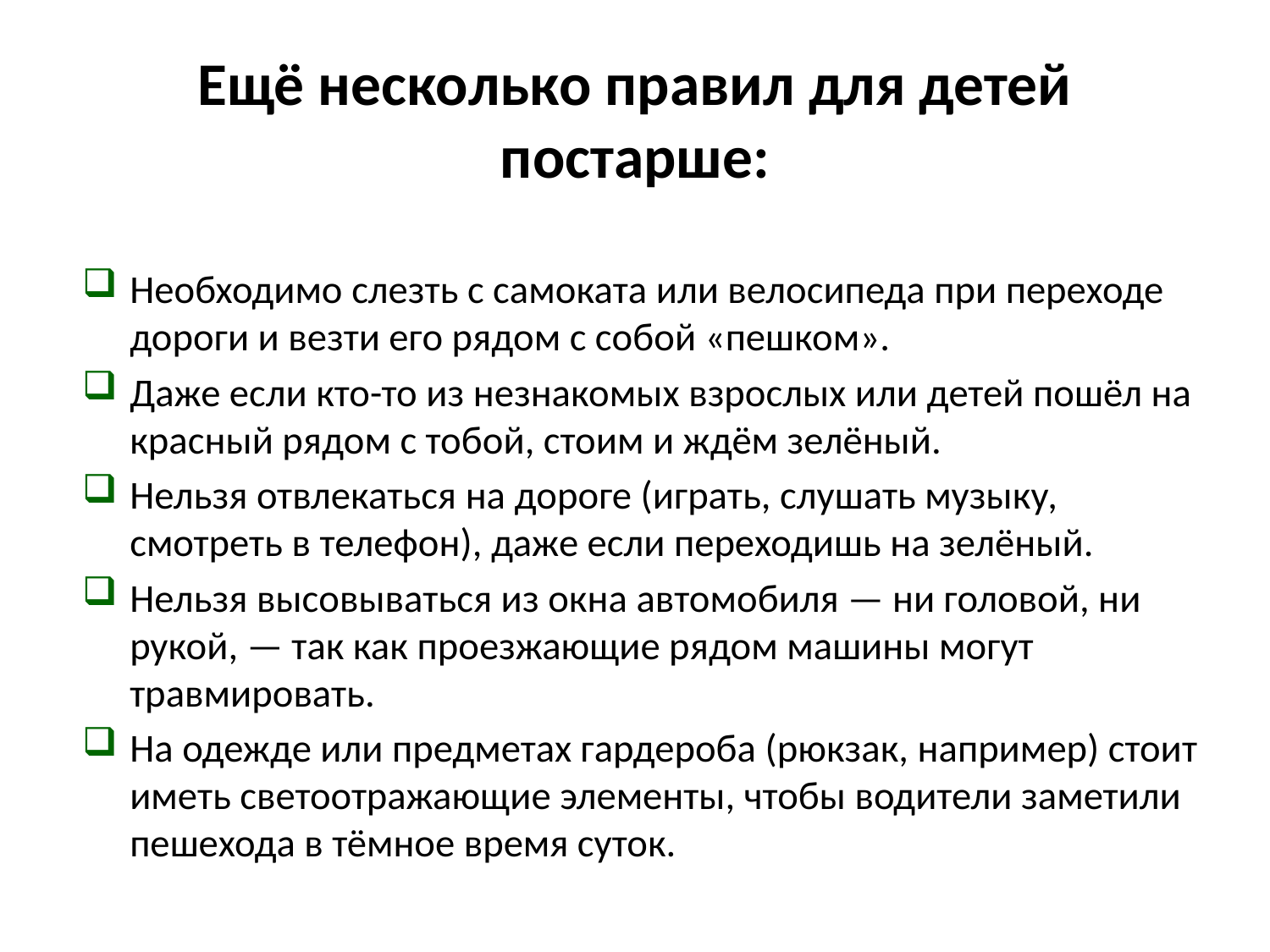

# Ещё несколько правил для детей постарше:
Необходимо слезть с самоката или велосипеда при переходе дороги и везти его рядом с собой «пешком».
Даже если кто-то из незнакомых взрослых или детей пошёл на красный рядом с тобой, стоим и ждём зелёный.
Нельзя отвлекаться на дороге (играть, слушать музыку, смотреть в телефон), даже если переходишь на зелёный.
Нельзя высовываться из окна автомобиля — ни головой, ни рукой, — так как проезжающие рядом машины могут травмировать.
На одежде или предметах гардероба (рюкзак, например) стоит иметь светоотражающие элементы, чтобы водители заметили пешехода в тёмное время суток.